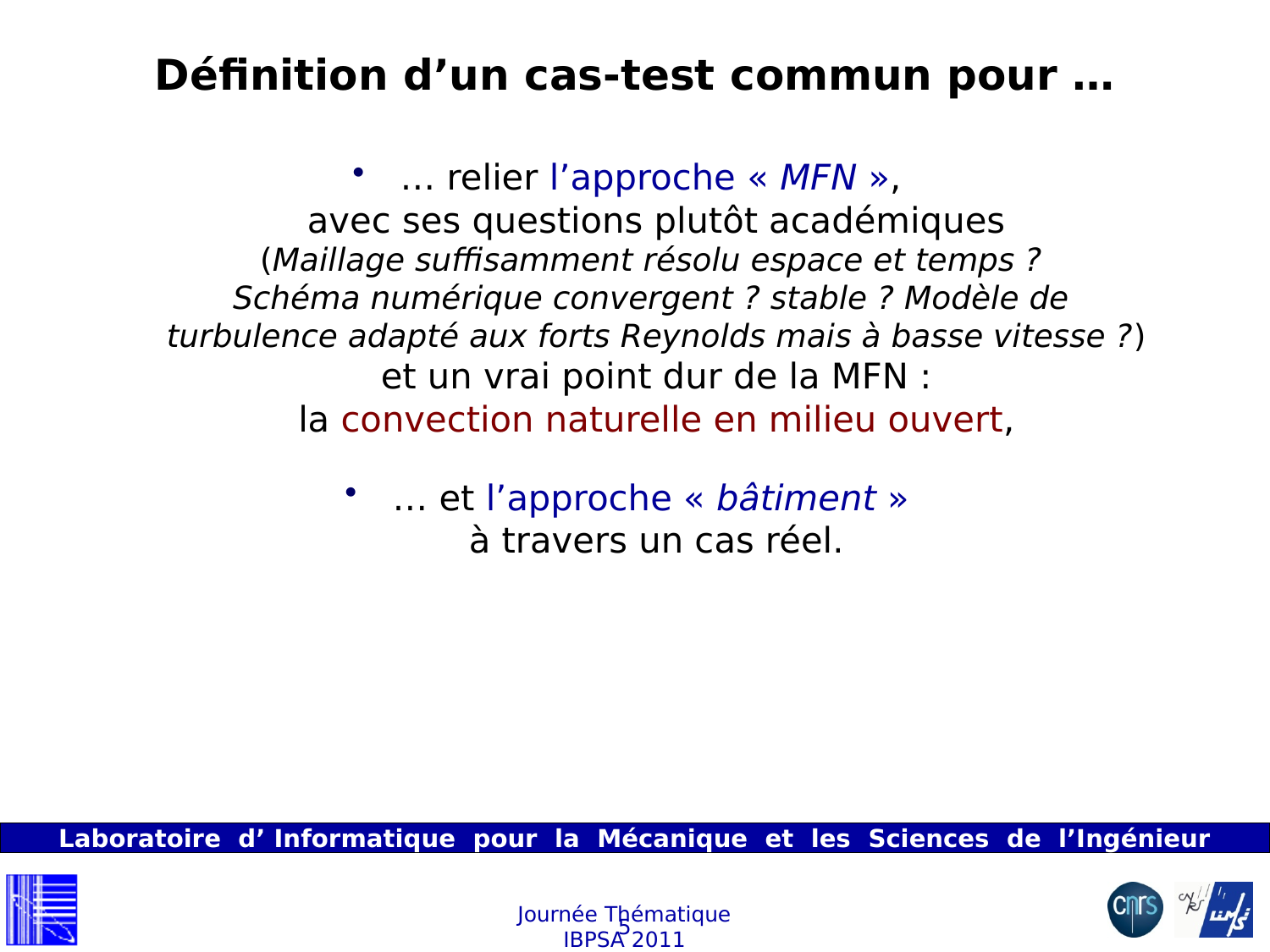

# Définition d’un cas-test commun pour …
… relier l’approche « MFN »,
avec ses questions plutôt académiques
(Maillage suffisamment résolu espace et temps ?
Schéma numérique convergent ? stable ? Modèle de
turbulence adapté aux forts Reynolds mais à basse vitesse ?)
et un vrai point dur de la MFN :
la convection naturelle en milieu ouvert,

… et l’approche « bâtiment »
à travers un cas réel.
Journée Thématique IBPSA 2011
5